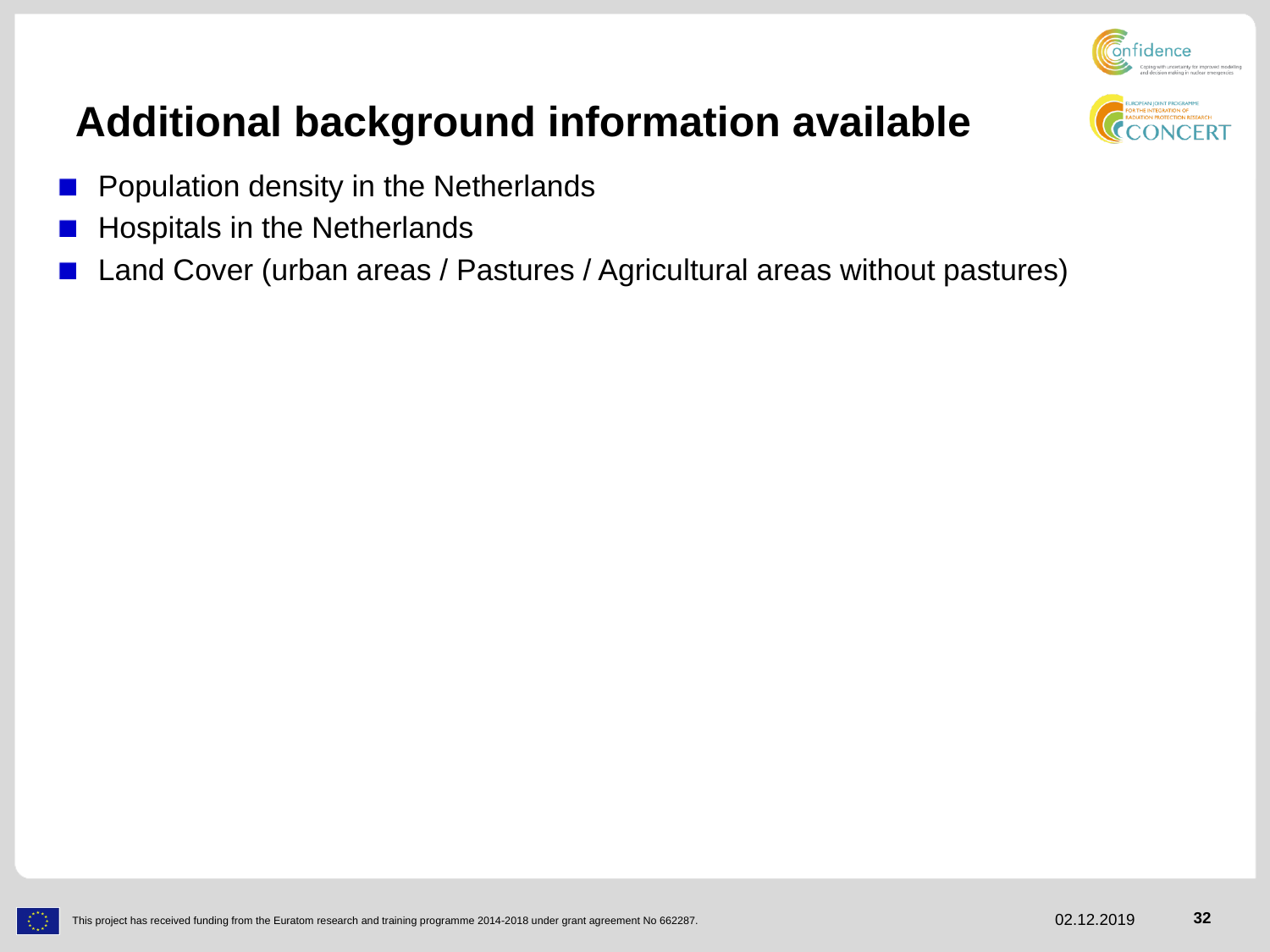

Additional background information available
Population density in the Netherlands
Hospitals in the Netherlands
Land Cover (urban areas / Pastures / Agricultural areas without pastures)